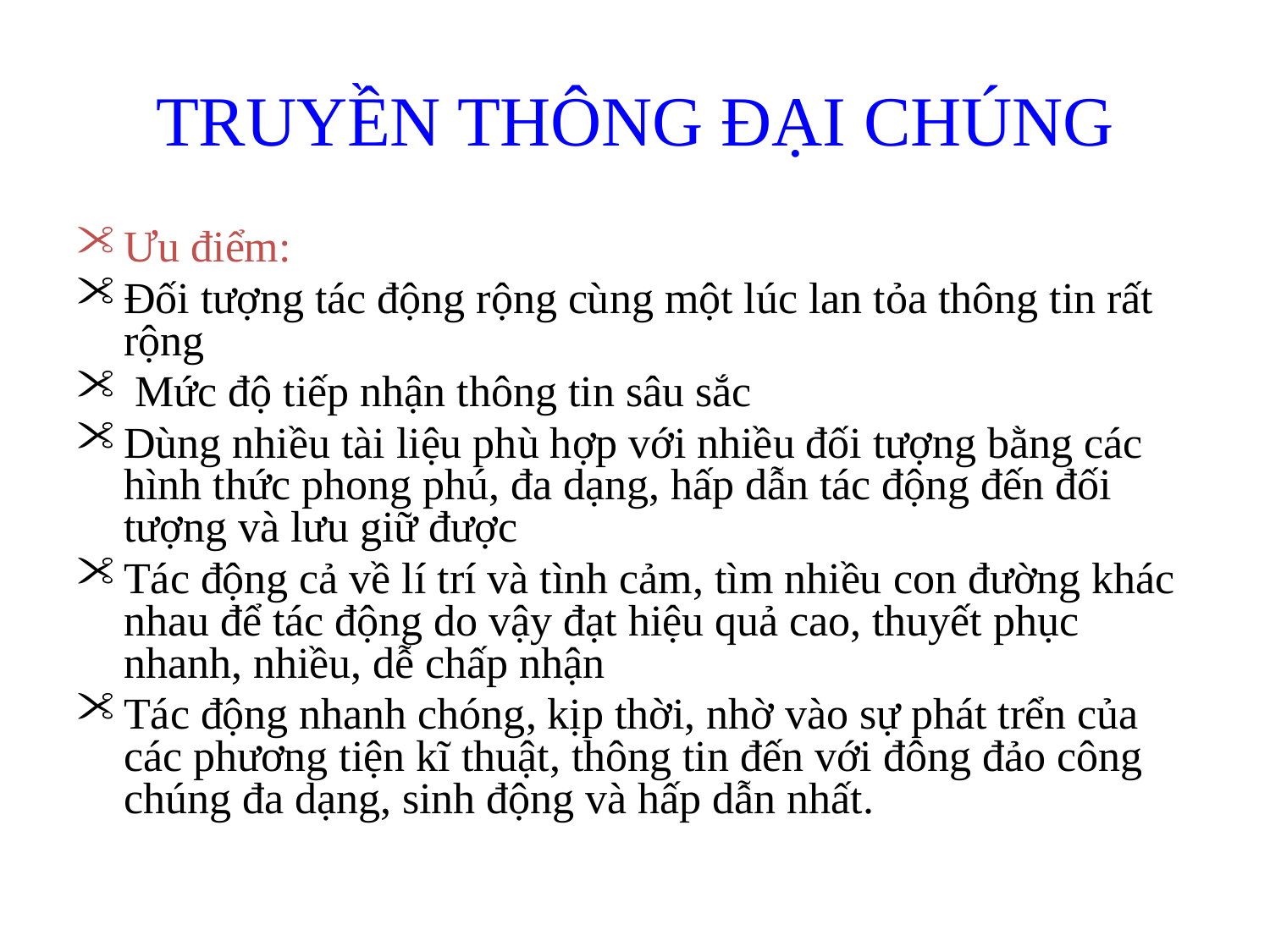

# TRUYỀN THÔNG ĐẠI CHÚNG
Ưu điểm:
Đối tượng tác động rộng cùng một lúc lan tỏa thông tin rất rộng
 Mức độ tiếp nhận thông tin sâu sắc
Dùng nhiều tài liệu phù hợp với nhiều đối tượng bằng các hình thức phong phú, đa dạng, hấp dẫn tác động đến đối tượng và lưu giữ được
Tác động cả về lí trí và tình cảm, tìm nhiều con đường khác nhau để tác động do vậy đạt hiệu quả cao, thuyết phục nhanh, nhiều, dễ chấp nhận
Tác động nhanh chóng, kịp thời, nhờ vào sự phát trển của các phương tiện kĩ thuật, thông tin đến với đông đảo công chúng đa dạng, sinh động và hấp dẫn nhất.